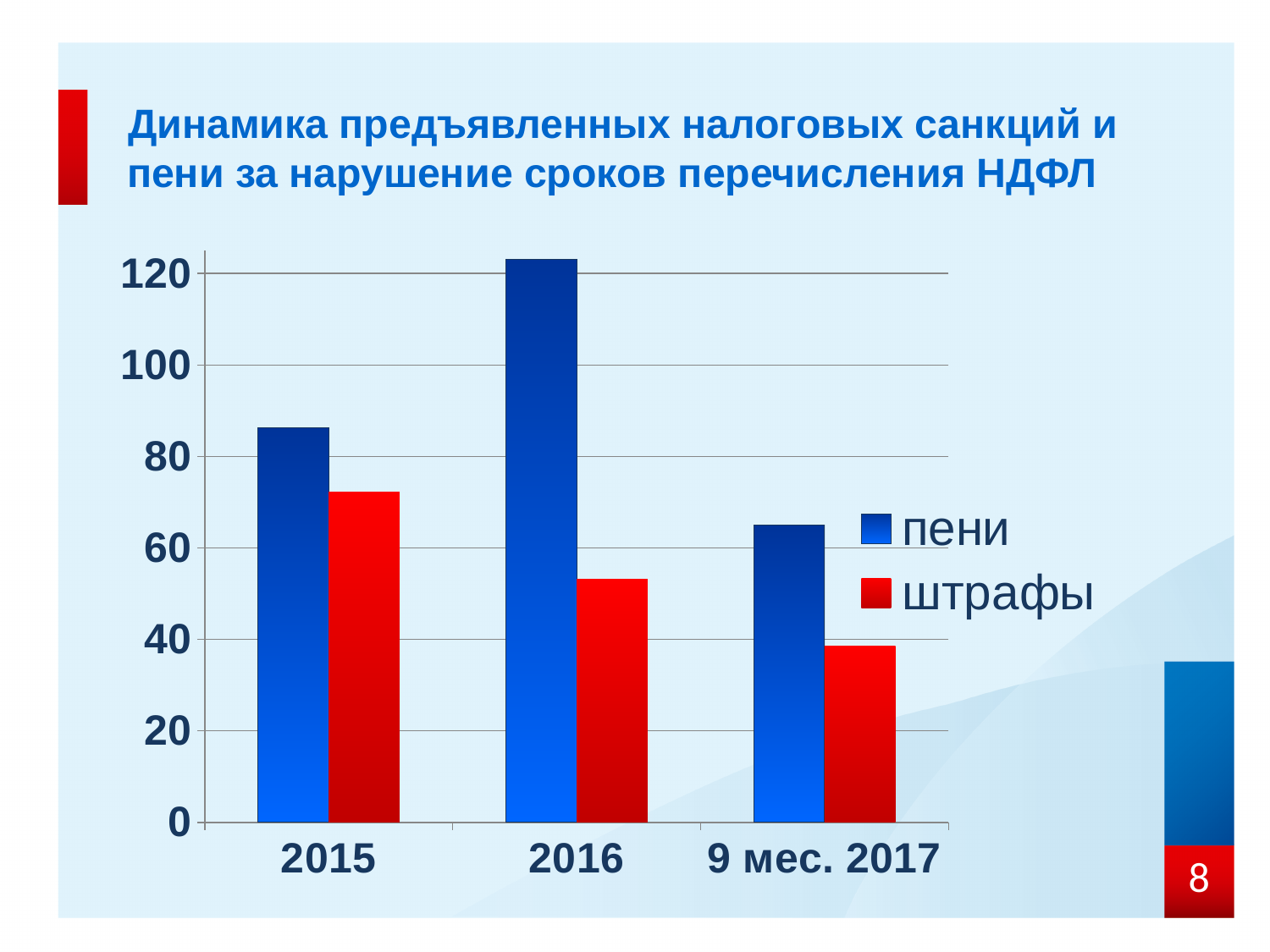

# Динамика предъявленных налоговых санкций и пени за нарушение сроков перечисления НДФЛ

### Chart

| Category | пени | штрафы |
|---|---|---|
| 2015 | 86.3 | 72.2 |
| 2016 | 123.0 | 53.1 |
| 9 мес. 2017 | 65.0 | 38.5 |
8